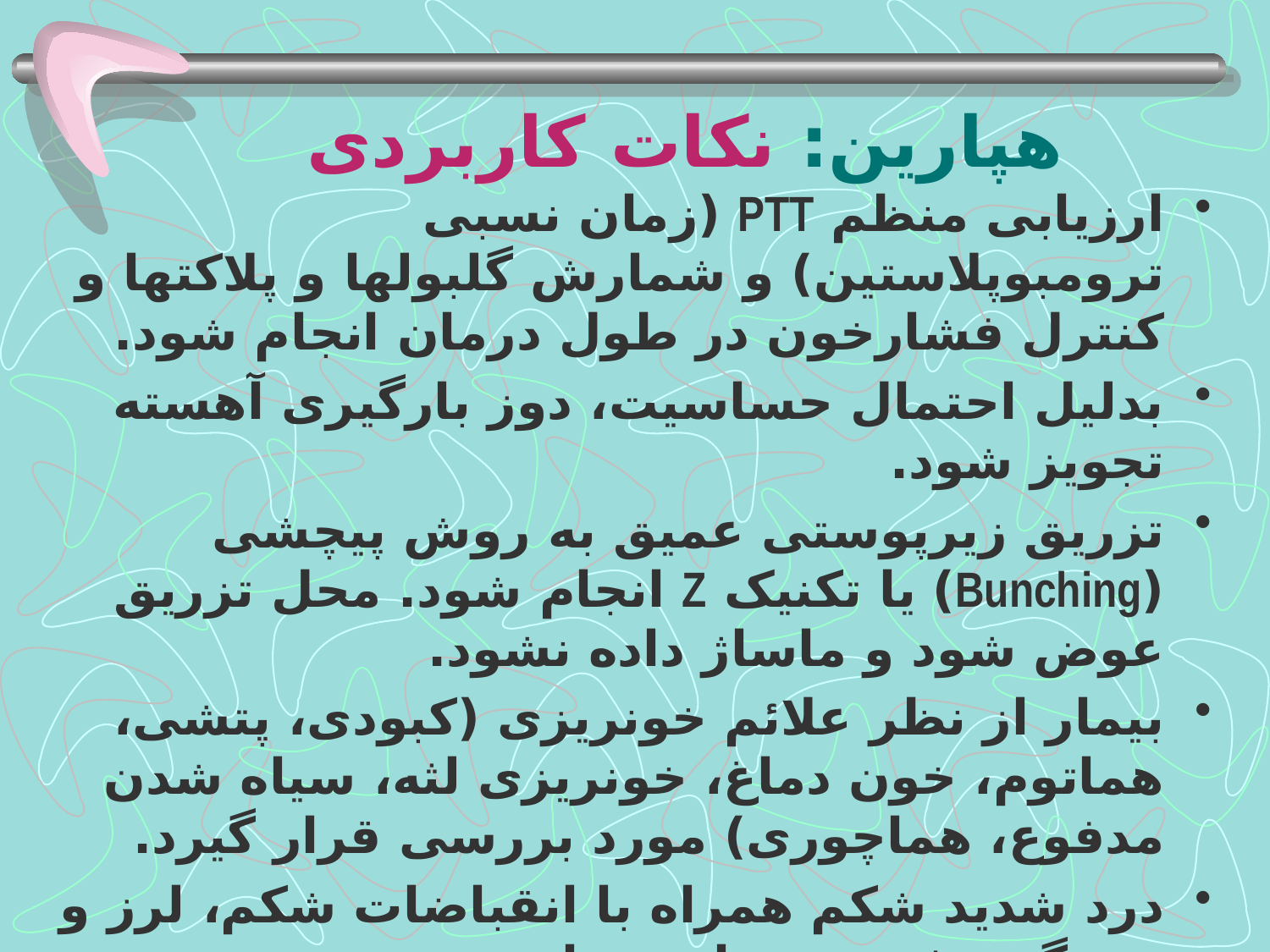

# هپارین: نکات کاربردی
ارزیابی منظم PTT (زمان نسبی ترومبوپلاستین) و شمارش گلبولها و پلاکتها و کنترل فشارخون در طول درمان انجام شود.
بدلیل احتمال حساسیت، دوز بارگیری آهسته تجویز شود.
تزریق زیرپوستی عمیق به روش پیچشی (Bunching) یا تکنیک Z انجام شود. محل تزریق عوض شود و ماساژ داده نشود.
بیمار از نظر علائم خونریزی (کبودی، پتشی، هماتوم، خون دماغ، خونریزی لثه، سیاه شدن مدفوع، هماچوری) مورد بررسی قرار گیرد.
درد شدید شکم همراه با انقباضات شکم، لرز و بریدگی نفس میتواند نشانه خونریزی پشت صفاق باشد.
قطع ناگهانی دارو میتواند موجب خطر انعقاد خون برگشتی شود.
در مصرف طولانی باید از مکملهای کلسیم و ویتامینD استفاده نمود.